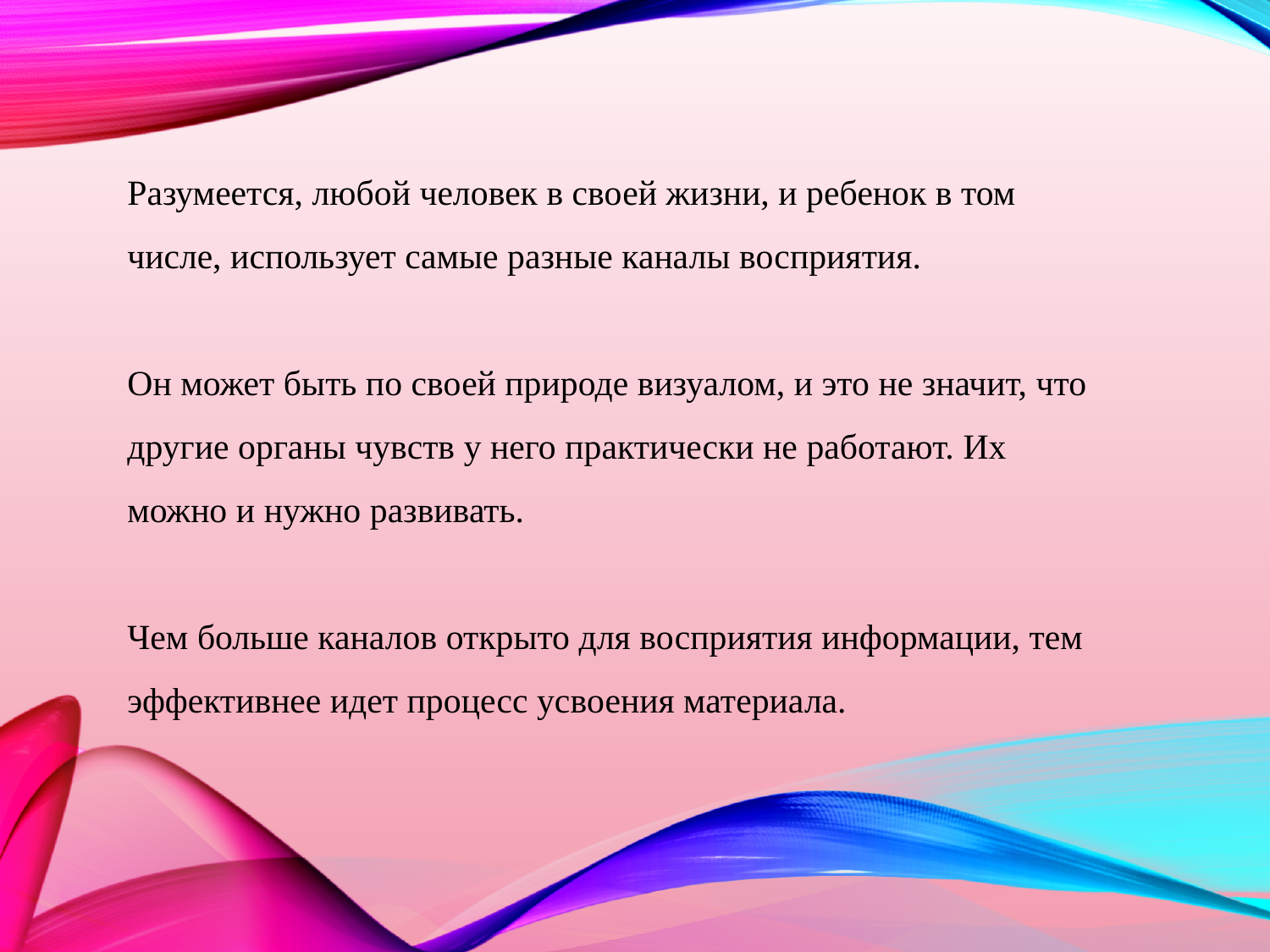

Разумеется, любой человек в своей жизни, и ребенок в том числе, использует самые разные каналы восприятия.
Он может быть по своей природе визуалом, и это не значит, что другие органы чувств у него практически не работают. Их можно и нужно развивать.
Чем больше каналов открыто для восприятия информации, тем эффективнее идет процесс усвоения материала.